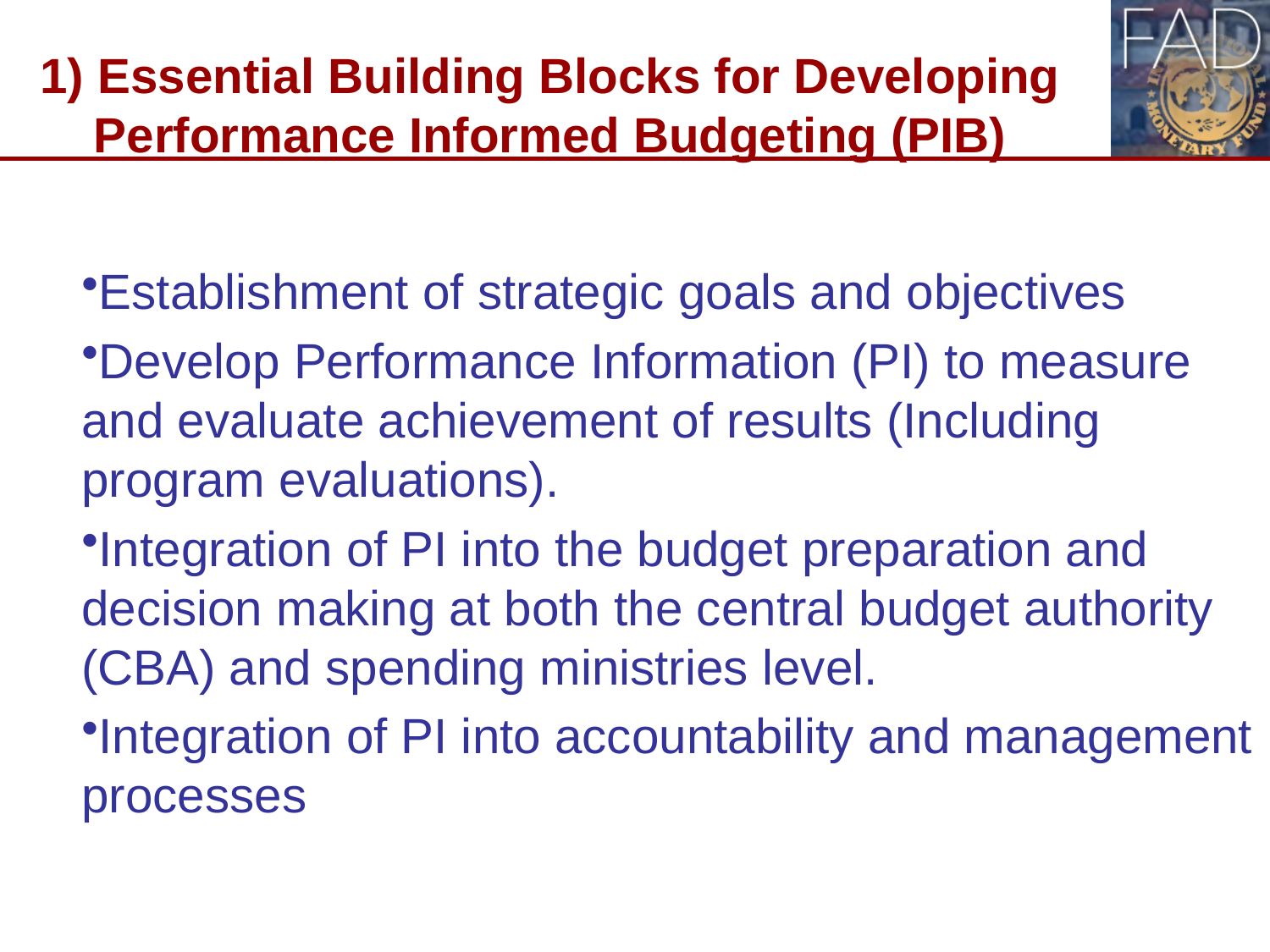

# 1) Essential Building Blocks for Developing Performance Informed Budgeting (PIB)
Establishment of strategic goals and objectives
Develop Performance Information (PI) to measure and evaluate achievement of results (Including program evaluations).
Integration of PI into the budget preparation and decision making at both the central budget authority (CBA) and spending ministries level.
Integration of PI into accountability and management processes